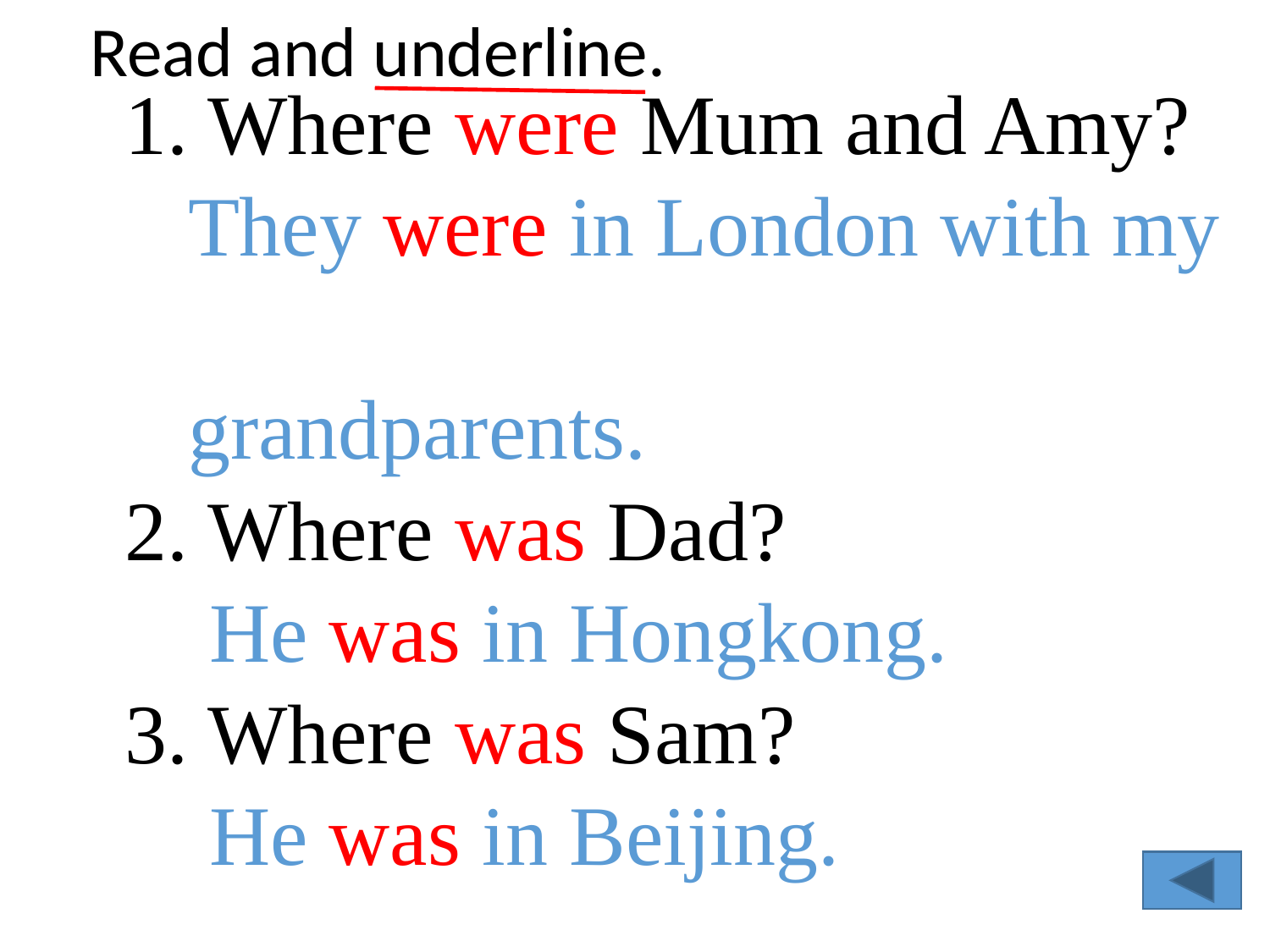

Read and underline.
1. Where were Mum and Amy?
   They were in London with my
   grandparents.
2. Where was Dad?
    He was in Hongkong.
3. Where was Sam?
    He was in Beijing.